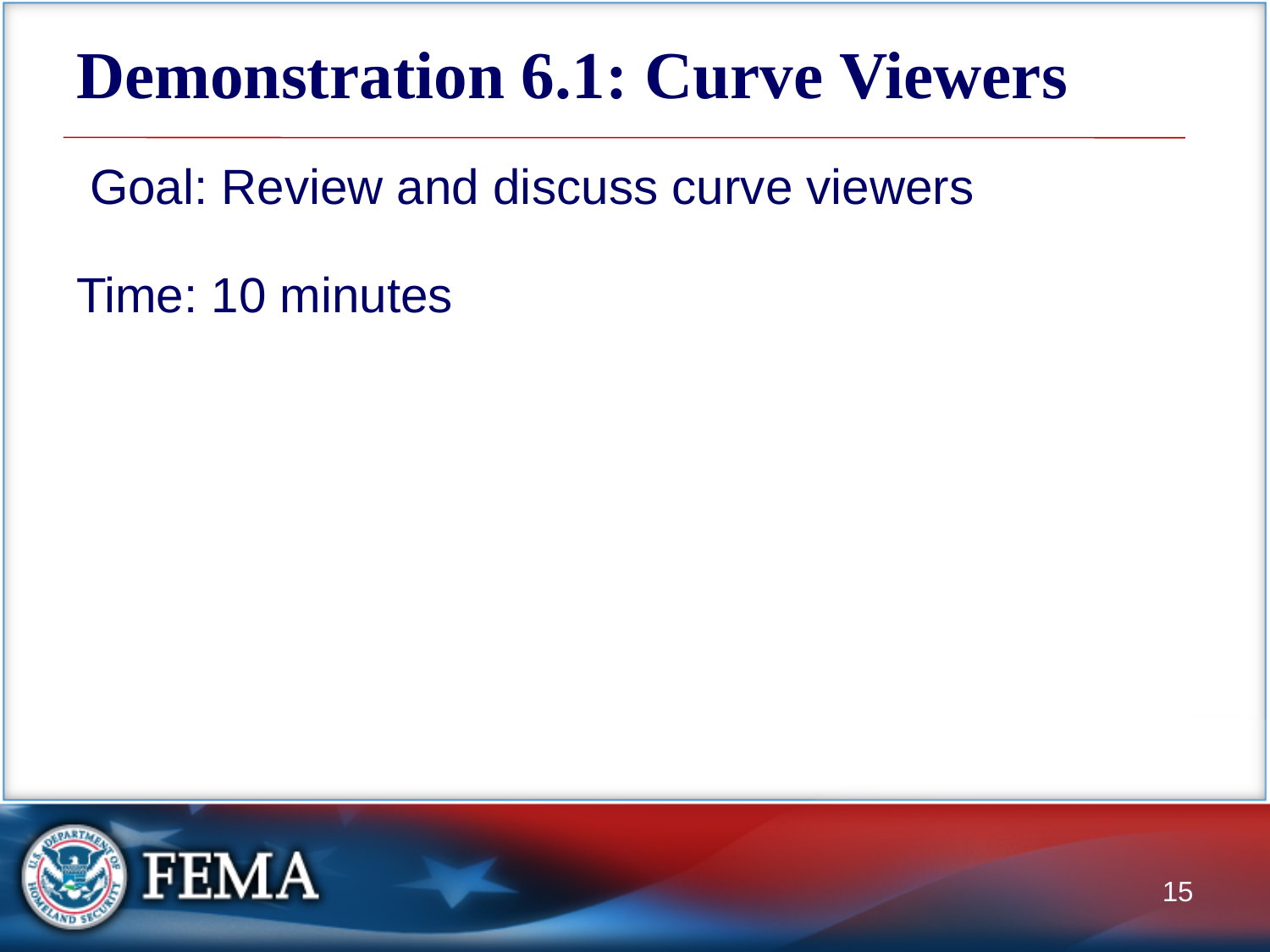

# Demonstration 6.1: Curve Viewers
 Goal: Review and discuss curve viewers
Time: 10 minutes
15